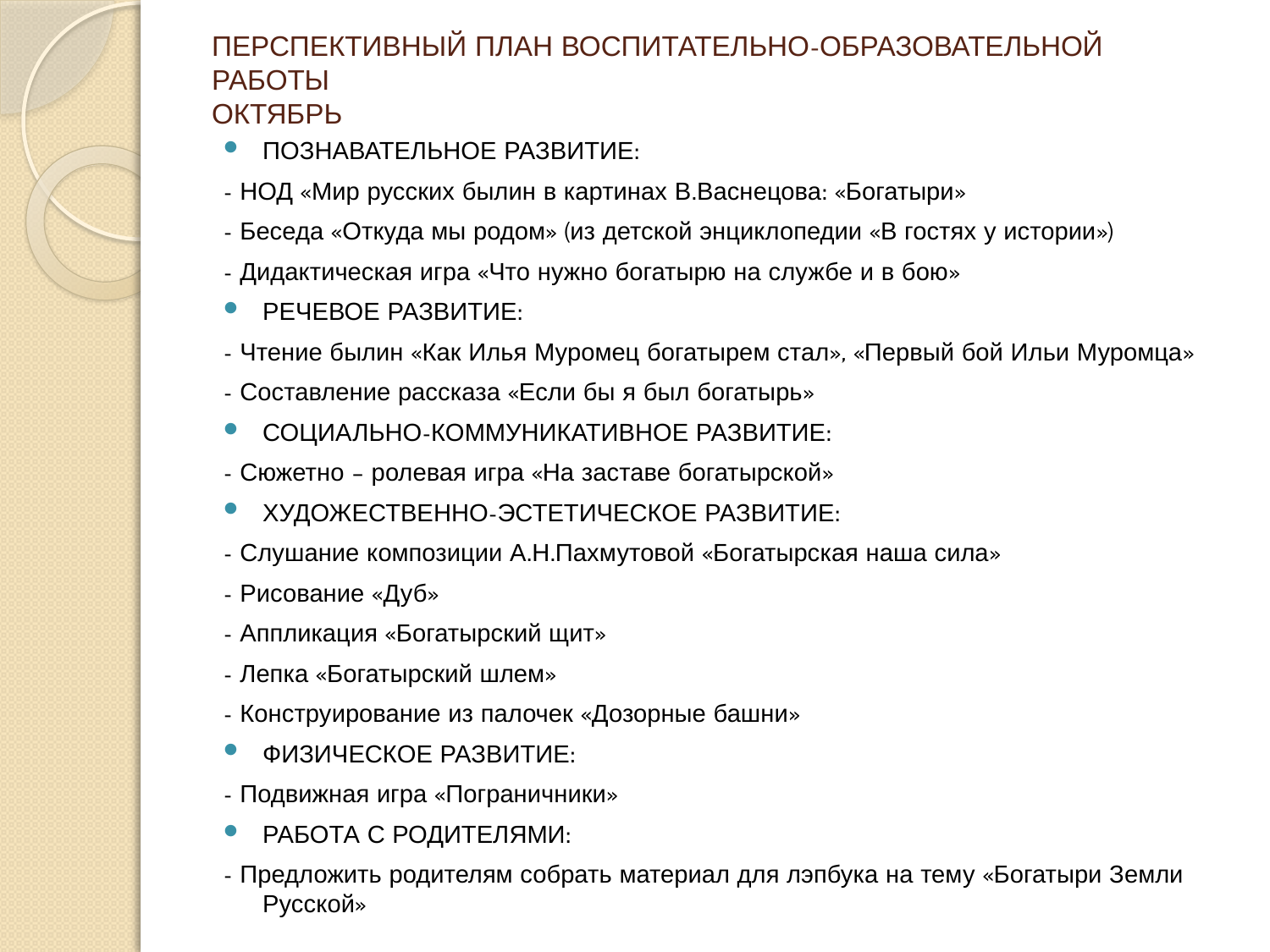

# ПЕРСПЕКТИВНЫЙ ПЛАН ВОСПИТАТЕЛЬНО-ОБРАЗОВАТЕЛЬНОЙ РАБОТЫ ОКТЯБРЬ
ПОЗНАВАТЕЛЬНОЕ РАЗВИТИЕ:
- НОД «Мир русских былин в картинах В.Васнецова: «Богатыри»
- Беседа «Откуда мы родом» (из детской энциклопедии «В гостях у истории»)
- Дидактическая игра «Что нужно богатырю на службе и в бою»
РЕЧЕВОЕ РАЗВИТИЕ:
- Чтение былин «Как Илья Муромец богатырем стал», «Первый бой Ильи Муромца»
- Составление рассказа «Если бы я был богатырь»
СОЦИАЛЬНО-КОММУНИКАТИВНОЕ РАЗВИТИЕ:
- Сюжетно – ролевая игра «На заставе богатырской»
ХУДОЖЕСТВЕННО-ЭСТЕТИЧЕСКОЕ РАЗВИТИЕ:
- Слушание композиции А.Н.Пахмутовой «Богатырская наша сила»
- Рисование «Дуб»
- Аппликация «Богатырский щит»
- Лепка «Богатырский шлем»
- Конструирование из палочек «Дозорные башни»
ФИЗИЧЕСКОЕ РАЗВИТИЕ:
- Подвижная игра «Пограничники»
РАБОТА С РОДИТЕЛЯМИ:
- Предложить родителям собрать материал для лэпбука на тему «Богатыри Земли Русской»